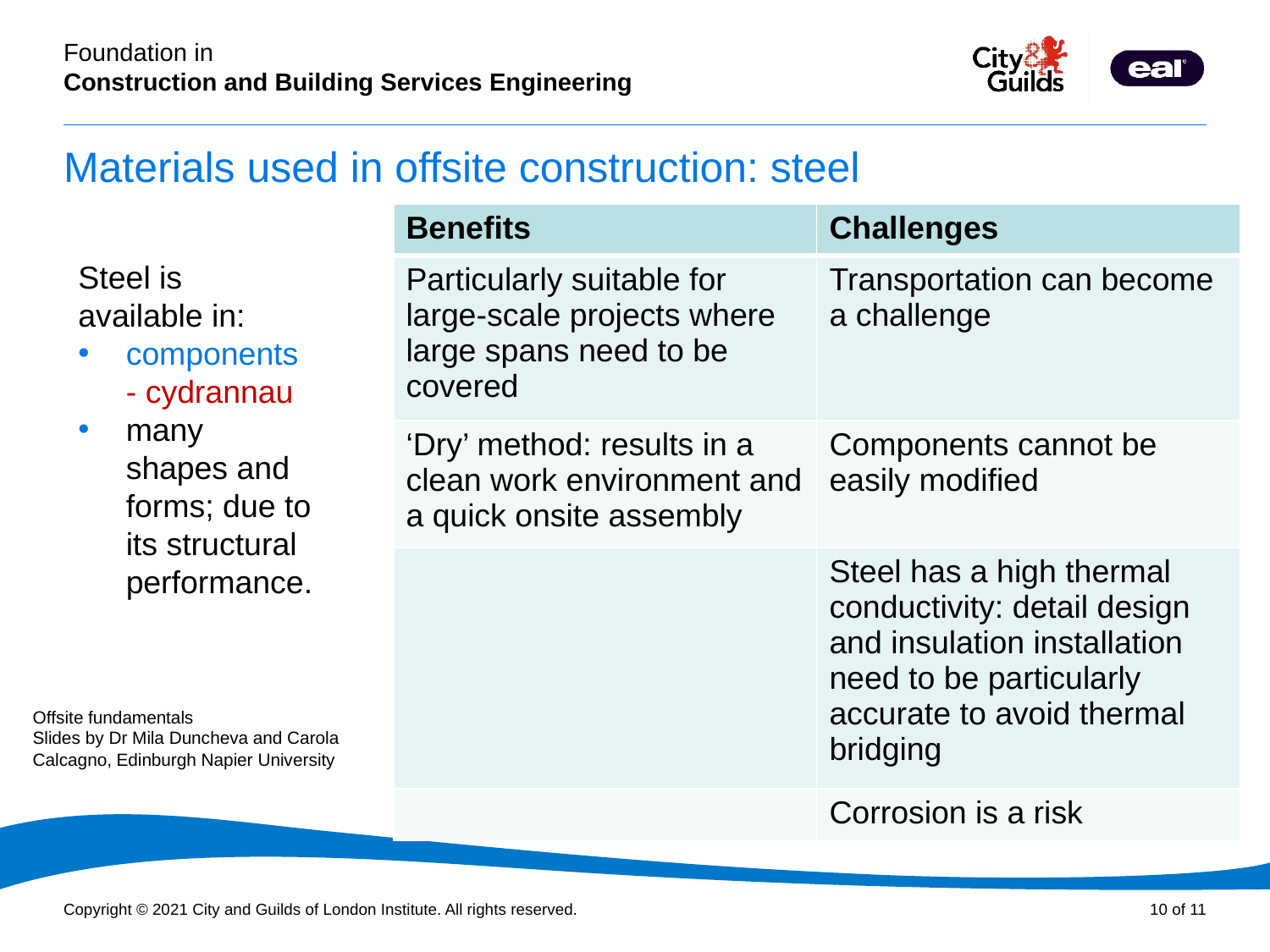

# Materials used in offsite construction: steel

| Benefits | Challenges |
| --- | --- |
| Particularly suitable for large-scale projects where large spans need to be covered | Transportation can become a challenge |
| ‘Dry’ method: results in a clean work environment and a quick onsite assembly | Components cannot be easily modified |
|  | Steel has a high thermal conductivity: detail design and insulation installation need to be particularly accurate to avoid thermal bridging |
|  | Corrosion is a risk |
Steel is available in:
components - cydrannau
many shapes and forms; due to its structural performance.

Offsite fundamentals
Slides by Dr Mila Duncheva and Carola Calcagno, Edinburgh Napier University